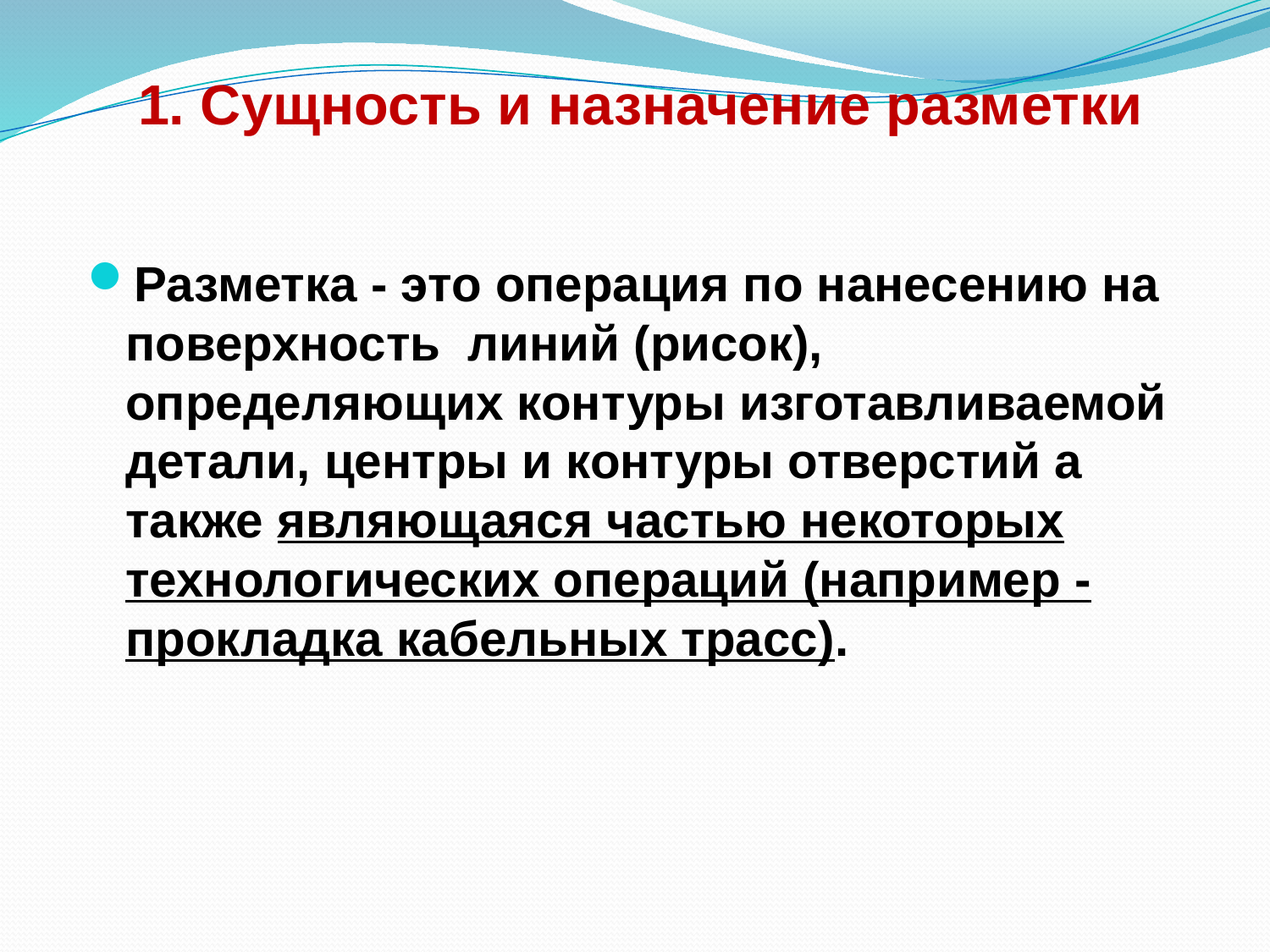

# 1. Сущность и назначение разметки
Разметка - это операция по нанесению на поверхность  линий (рисок), определяющих контуры изготавливаемой детали, центры и контуры отверстий а также являющаяся частью некоторых технологических операций (например -прокладка кабельных трасс).